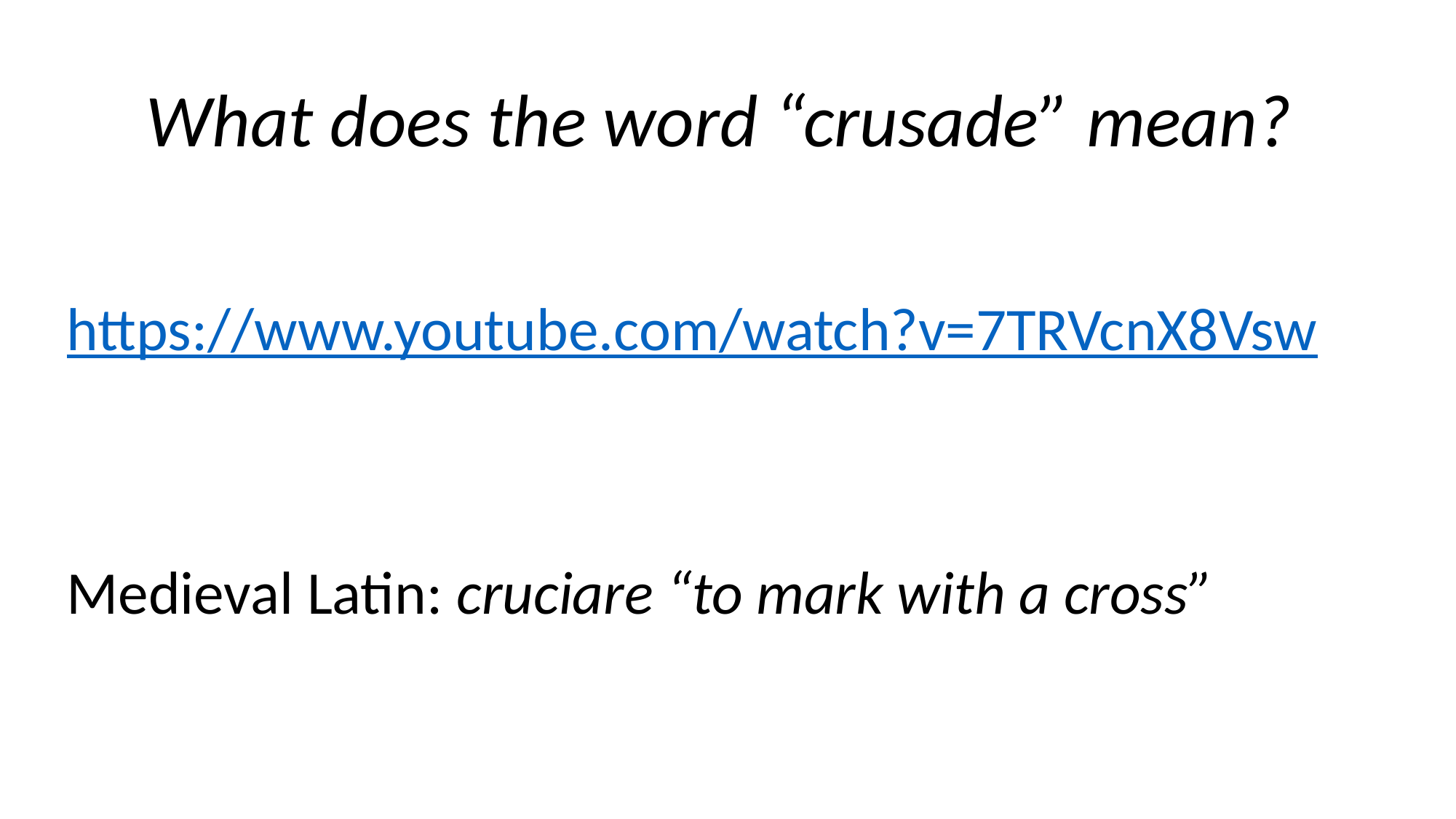

# What does the word “crusade” mean?
https://www.youtube.com/watch?v=7TRVcnX8Vsw

Medieval Latin: cruciare “to mark with a cross”